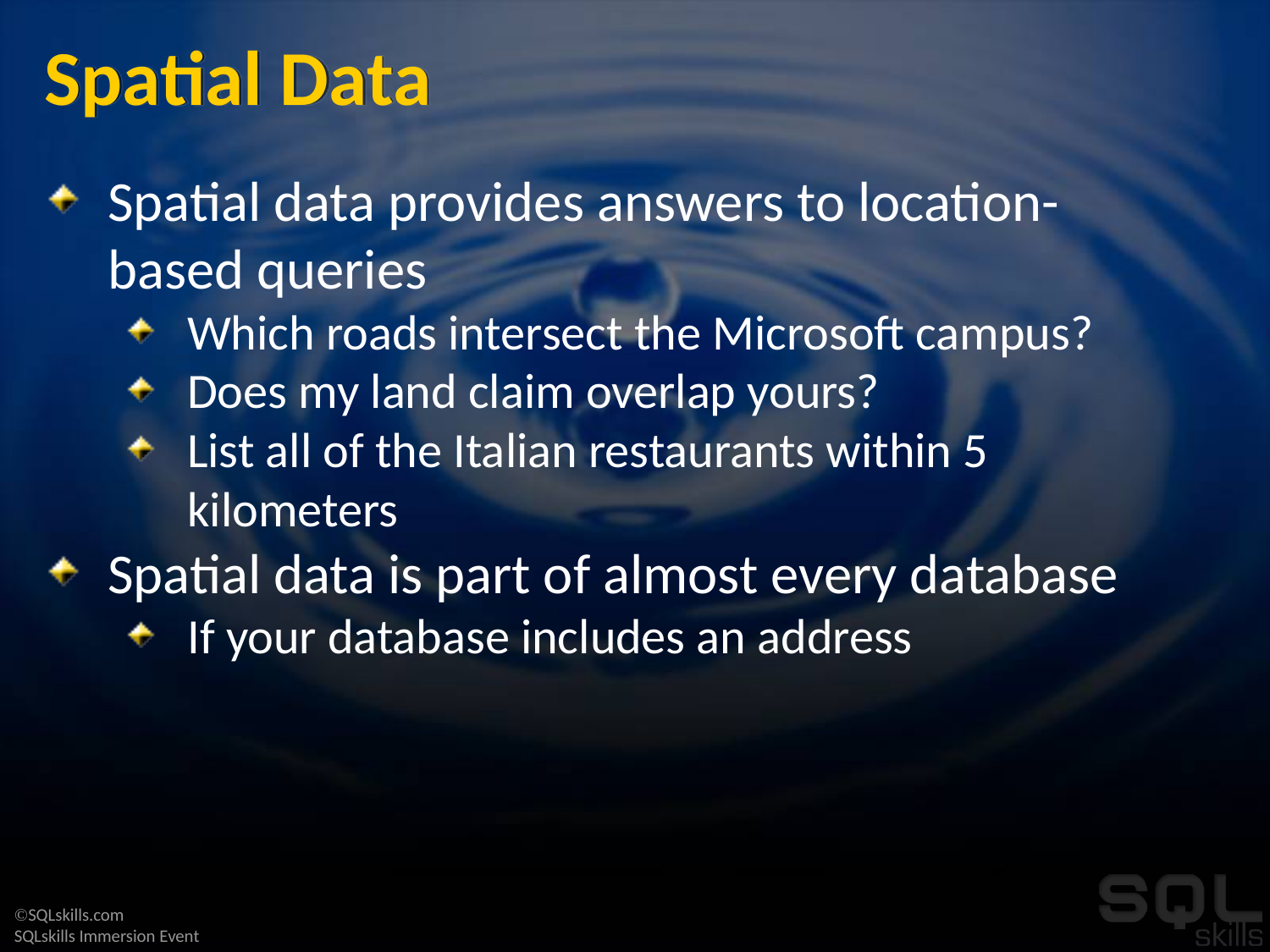

# Spatial Data
Spatial data provides answers to location-based queries
Which roads intersect the Microsoft campus?
Does my land claim overlap yours?
List all of the Italian restaurants within 5 kilometers
Spatial data is part of almost every database
If your database includes an address